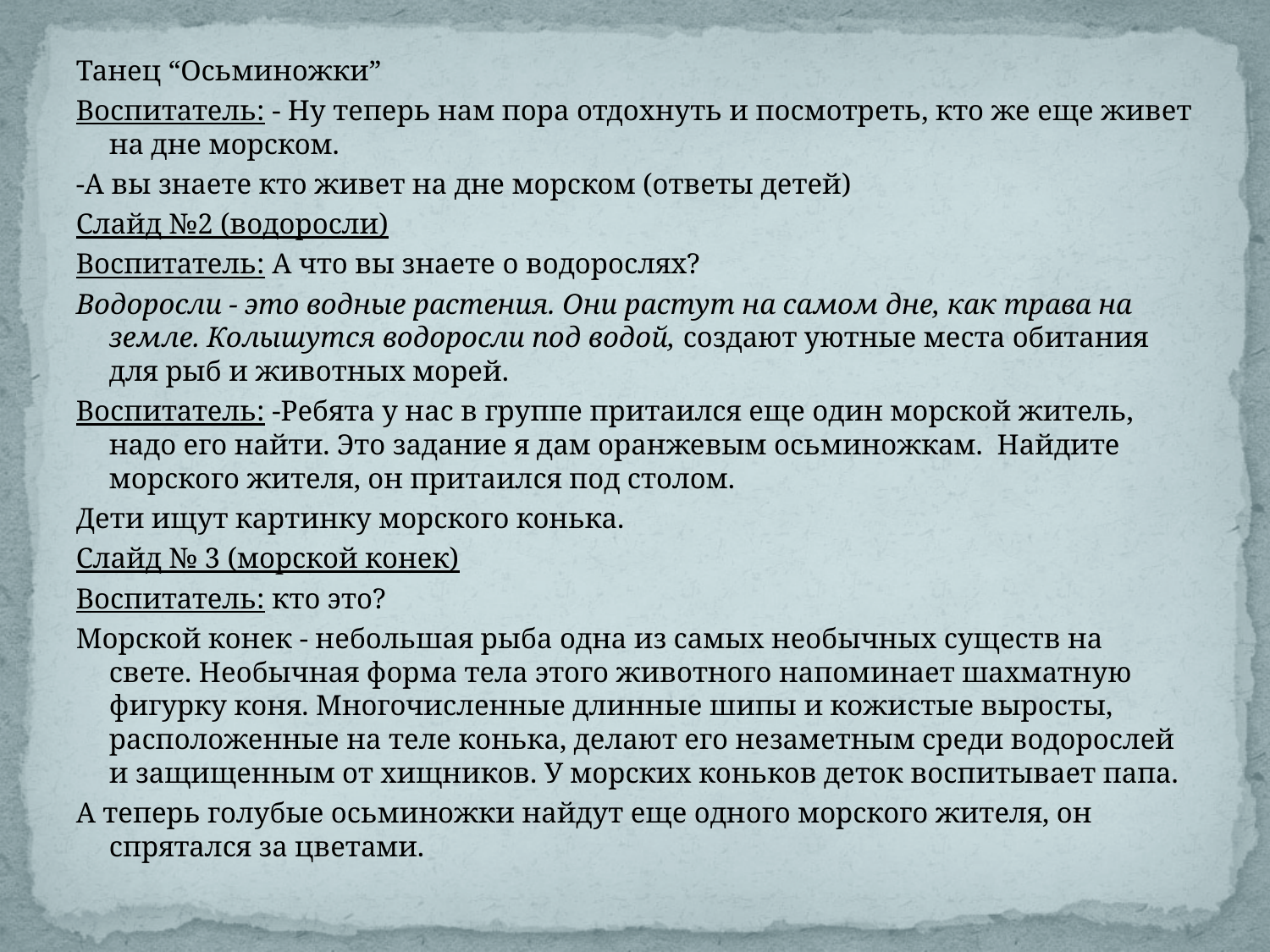

Танец “Осьминожки”
Воспитатель: - Ну теперь нам пора отдохнуть и посмотреть, кто же еще живет на дне морском.
-А вы знаете кто живет на дне морском (ответы детей)
Слайд №2 (водоросли)
Воспитатель: А что вы знаете о водорослях?
Водоросли - это водные растения. Они растут на самом дне, как трава на земле. Колышутся водоросли под водой, создают уютные места обитания для рыб и животных морей.
Воспитатель: -Ребята у нас в группе притаился еще один морской житель, надо его найти. Это задание я дам оранжевым осьминожкам.  Найдите морского жителя, он притаился под столом.
Дети ищут картинку морского конька.
Слайд № 3 (морской конек)
Воспитатель: кто это?
Морской конек - небольшая рыба одна из самых необычных существ на свете. Необычная форма тела этого животного напоминает шахматную фигурку коня. Многочисленные длинные шипы и кожистые выросты, расположенные на теле конька, делают его незаметным среди водорослей и защищенным от хищников. У морских коньков деток воспитывает папа.
А теперь голубые осьминожки найдут еще одного морского жителя, он спрятался за цветами.